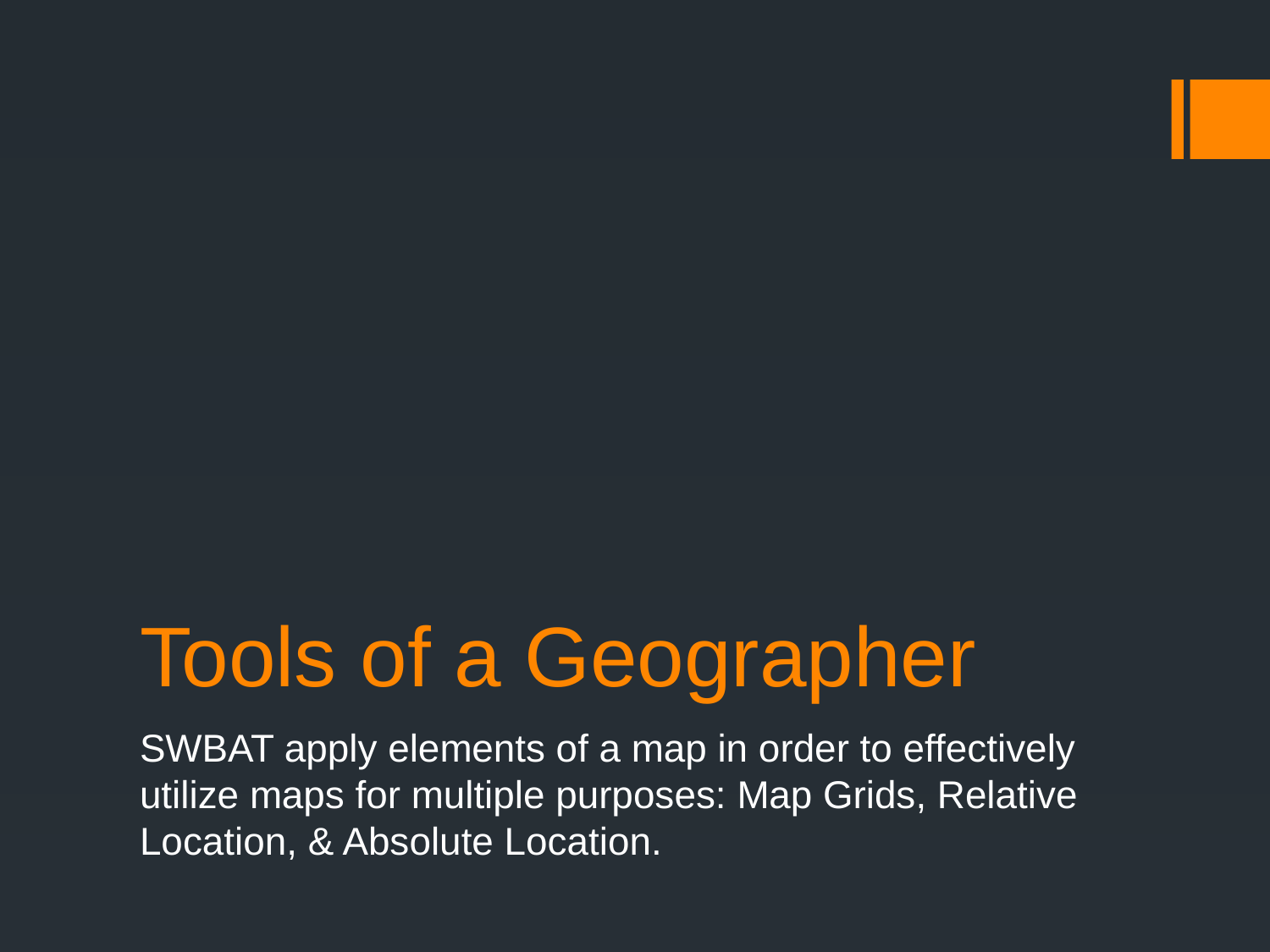

# Tools of a Geographer
SWBAT apply elements of a map in order to effectively utilize maps for multiple purposes: Map Grids, Relative Location, & Absolute Location.